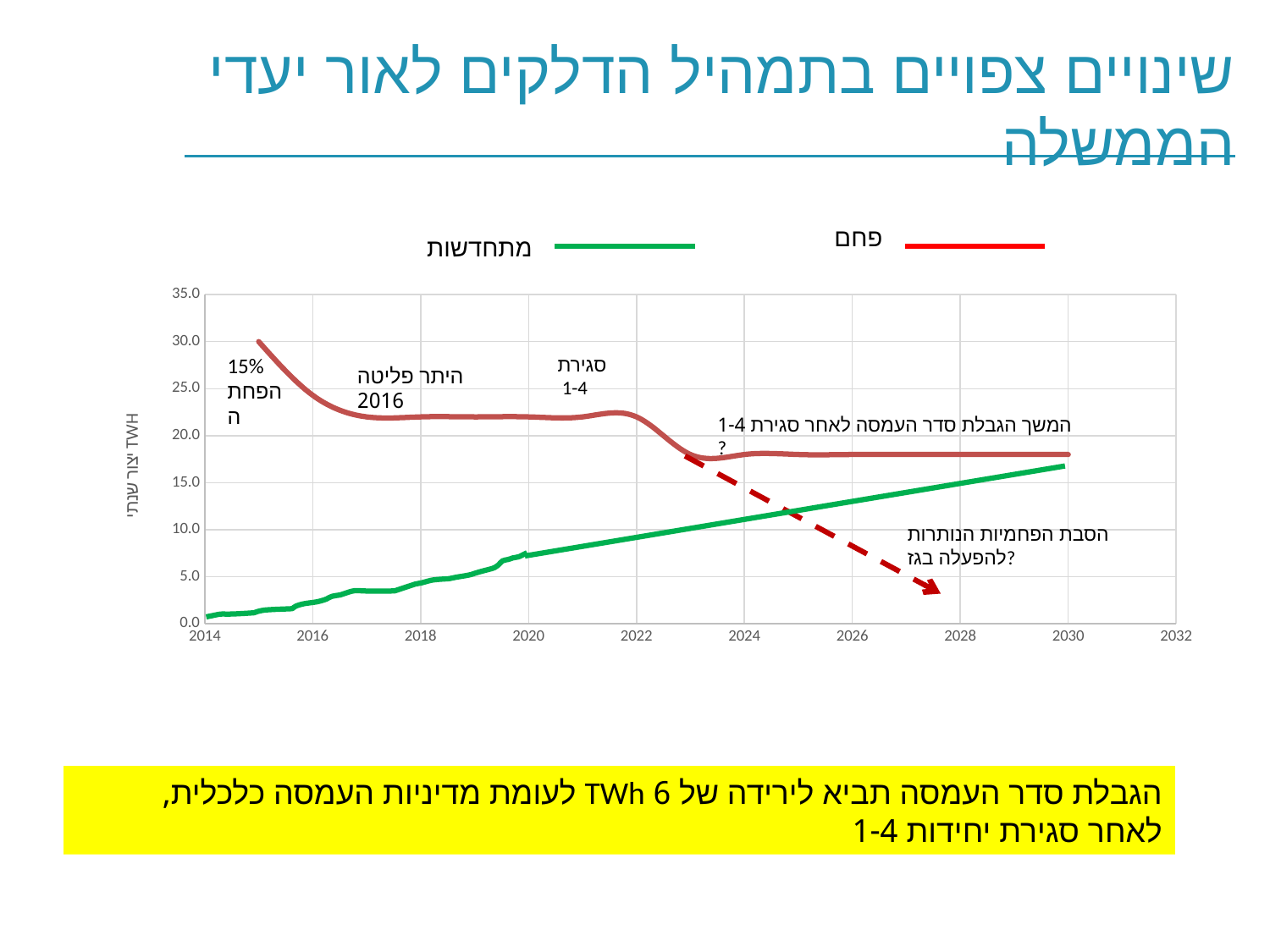

# שינויים צפויים בתמהיל הדלקים לאור יעדי הממשלה
פחם
מתחדשות

### Chart

| Category | #REF! | הגבלת סדר העמסה |
|---|---|---|
15% הפחתה
סגירת
 1-4
היתר פליטה 2016
המשך הגבלת סדר העמסה לאחר סגירת 1-4 ?

הסבת הפחמיות הנותרות להפעלה בגז?
הגבלת סדר העמסה תביא לירידה של 6 TWh לעומת מדיניות העמסה כלכלית,
לאחר סגירת יחידות 1-4